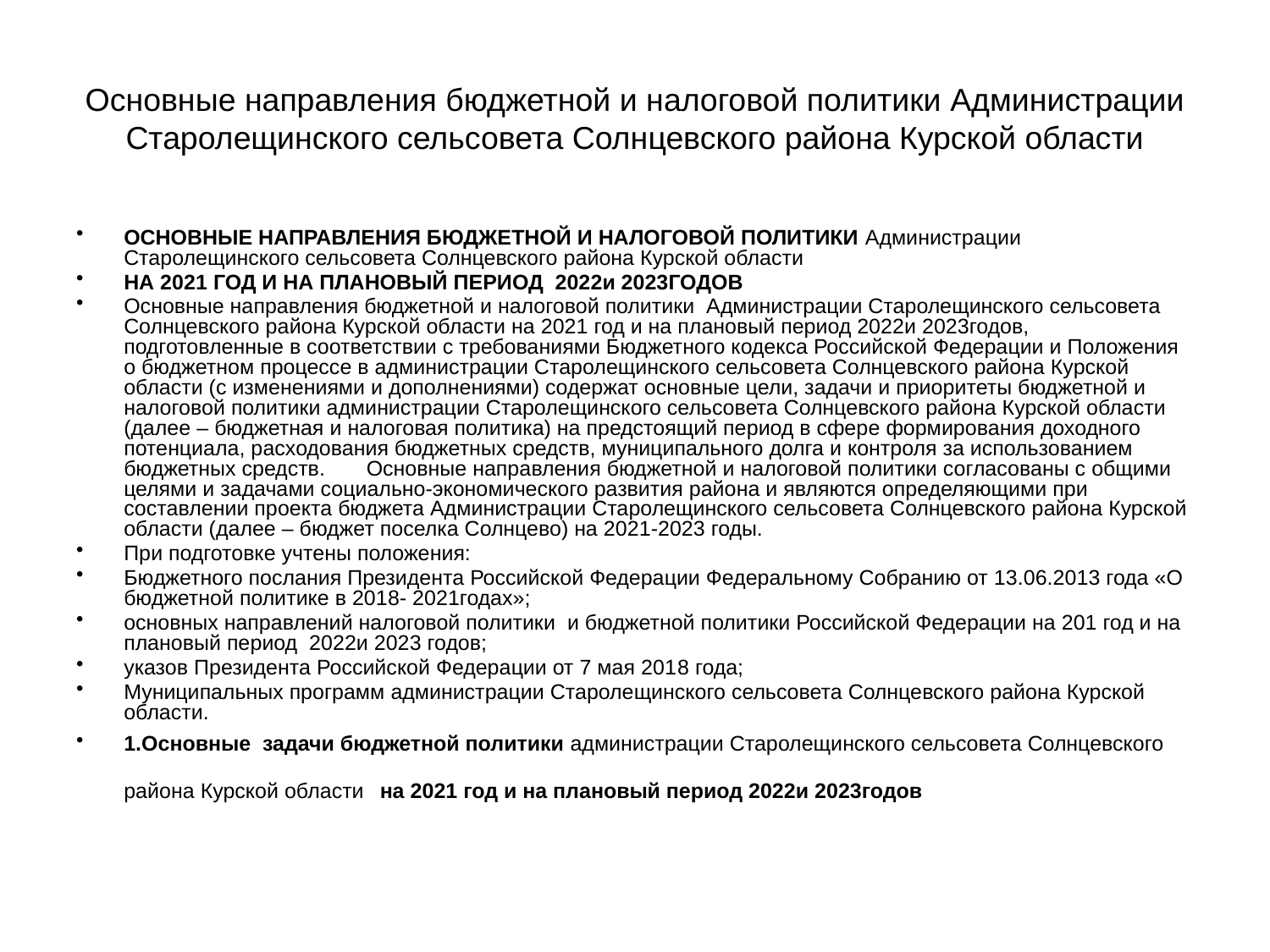

# Основные направления бюджетной и налоговой политики Администрации Старолещинского сельсовета Солнцевского района Курской области
ОСНОВНЫЕ НАПРАВЛЕНИЯ БЮДЖЕТНОЙ И НАЛОГОВОЙ ПОЛИТИКИ Администрации Старолещинского сельсовета Солнцевского района Курской области
НА 2021 ГОД И НА ПЛАНОВЫЙ ПЕРИОД  2022и 2023ГОДОВ
Основные направления бюджетной и налоговой политики  Администрации Старолещинского сельсовета Солнцевского района Курской области на 2021 год и на плановый период 2022и 2023годов, подготовленные в соответствии с требованиями Бюджетного кодекса Российской Федерации и Положения о бюджетном процессе в администрации Старолещинского сельсовета Солнцевского района Курской области (с изменениями и дополнениями) содержат основные цели, задачи и приоритеты бюджетной и налоговой политики администрации Старолещинского сельсовета Солнцевского района Курской области (далее – бюджетная и налоговая политика) на предстоящий период в сфере формирования доходного потенциала, расходования бюджетных средств, муниципального долга и контроля за использованием бюджетных средств.       Основные направления бюджетной и налоговой политики согласованы с общими целями и задачами социально-экономического развития района и являются определяющими при составлении проекта бюджета Администрации Старолещинского сельсовета Солнцевского района Курской области (далее – бюджет поселка Солнцево) на 2021-2023 годы.
При подготовке учтены положения:
Бюджетного послания Президента Российской Федерации Федеральному Собранию от 13.06.2013 года «О бюджетной политике в 2018- 2021годах»;
основных направлений налоговой политики  и бюджетной политики Российской Федерации на 201 год и на плановый период  2022и 2023 годов;
указов Президента Российской Федерации от 7 мая 2018 года;
Муниципальных программ администрации Старолещинского сельсовета Солнцевского района Курской области.
1.Основные  задачи бюджетной политики администрации Старолещинского сельсовета Солнцевского района Курской области на 2021 год и на плановый период 2022и 2023годов